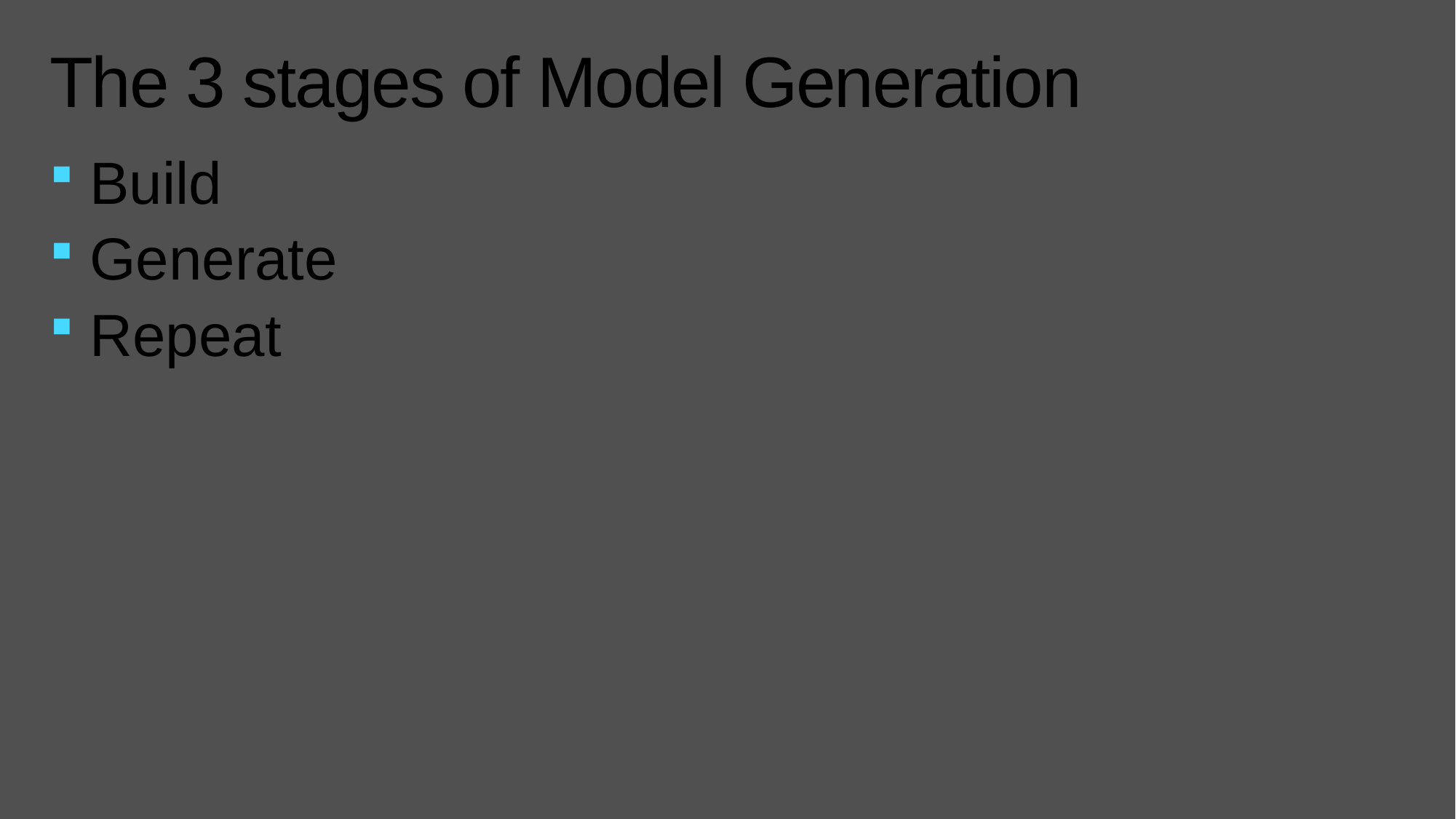

# The 3 stages of Model Generation
Build
Generate
Repeat